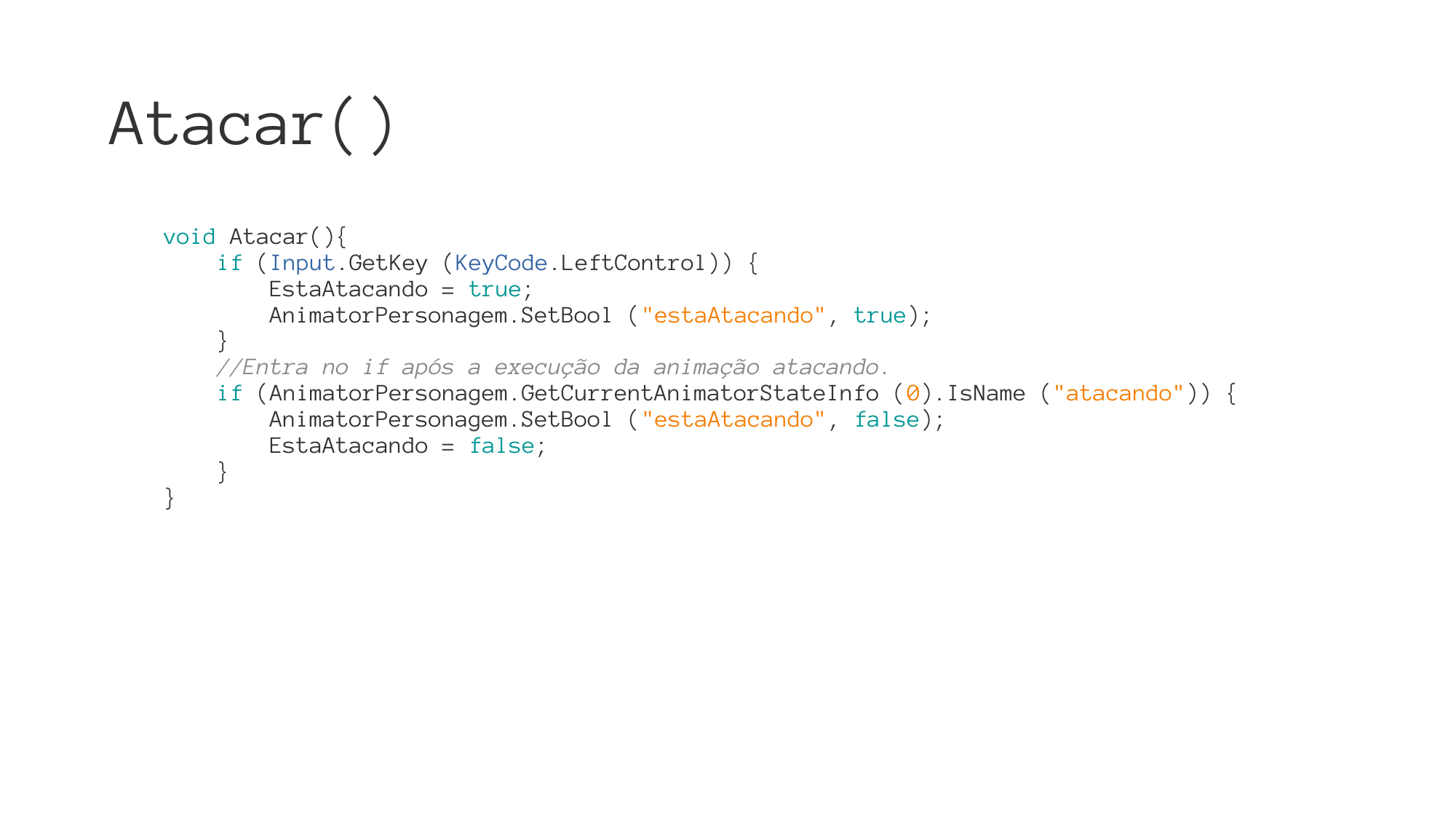

# Atacar()
    void Atacar(){
        if (Input.GetKey (KeyCode.LeftControl)) {
            EstaAtacando = true;
            AnimatorPersonagem.SetBool ("estaAtacando", true);
        }
        //Entra no if após a execução da animação atacando.
        if (AnimatorPersonagem.GetCurrentAnimatorStateInfo (0).IsName ("atacando")) {
            AnimatorPersonagem.SetBool ("estaAtacando", false);
            EstaAtacando = false;
        }
    }